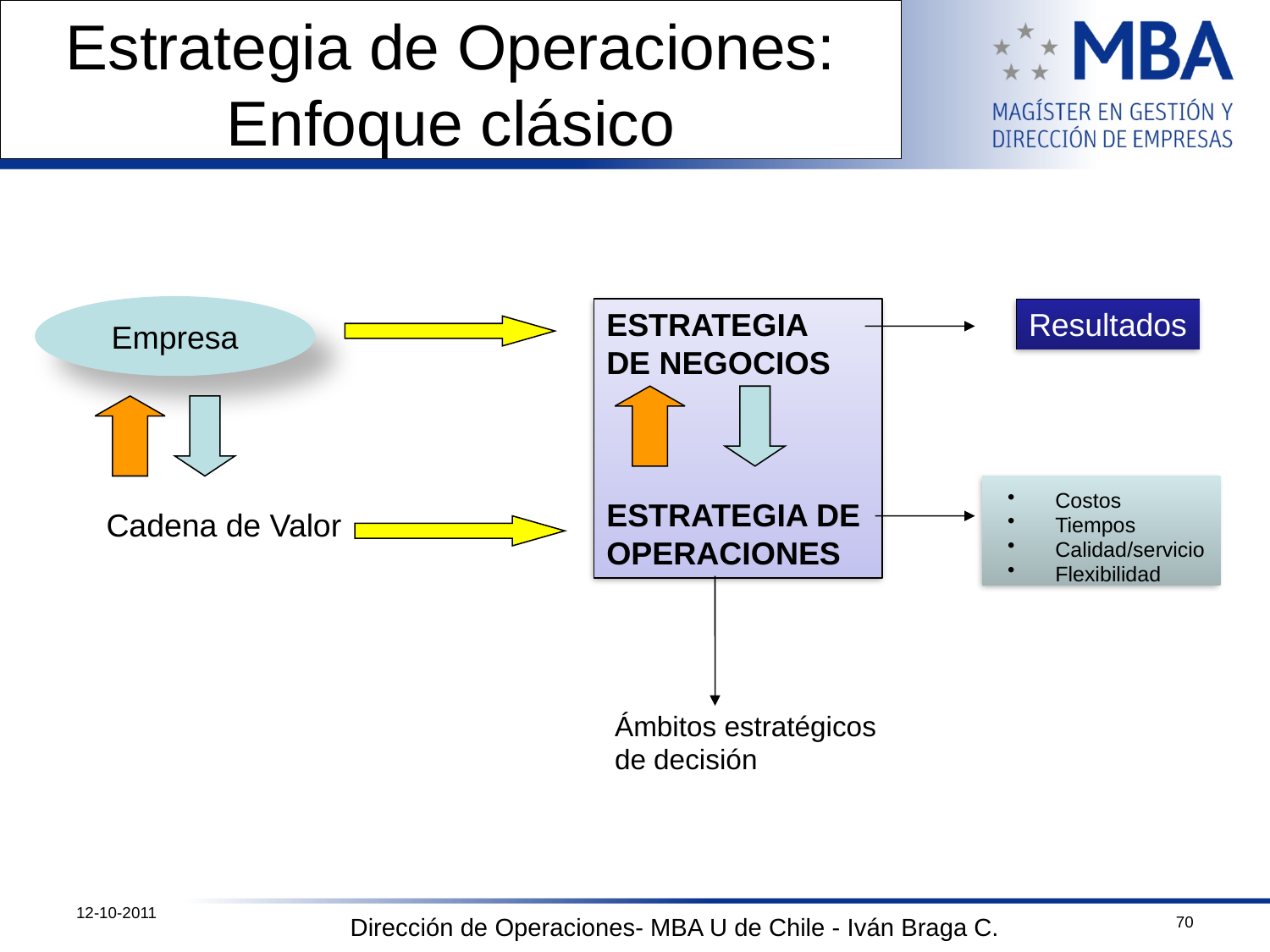

# Estrategia de Operaciones: Enfoque clásico
Empresa
ESTRATEGIA
DE NEGOCIOS

ESTRATEGIA DE
OPERACIONES
Resultados

Costos
Tiempos
Calidad/servicio
Flexibilidad

Cadena de Valor

Ámbitos estratégicos
de decisión
12-10-2011

70